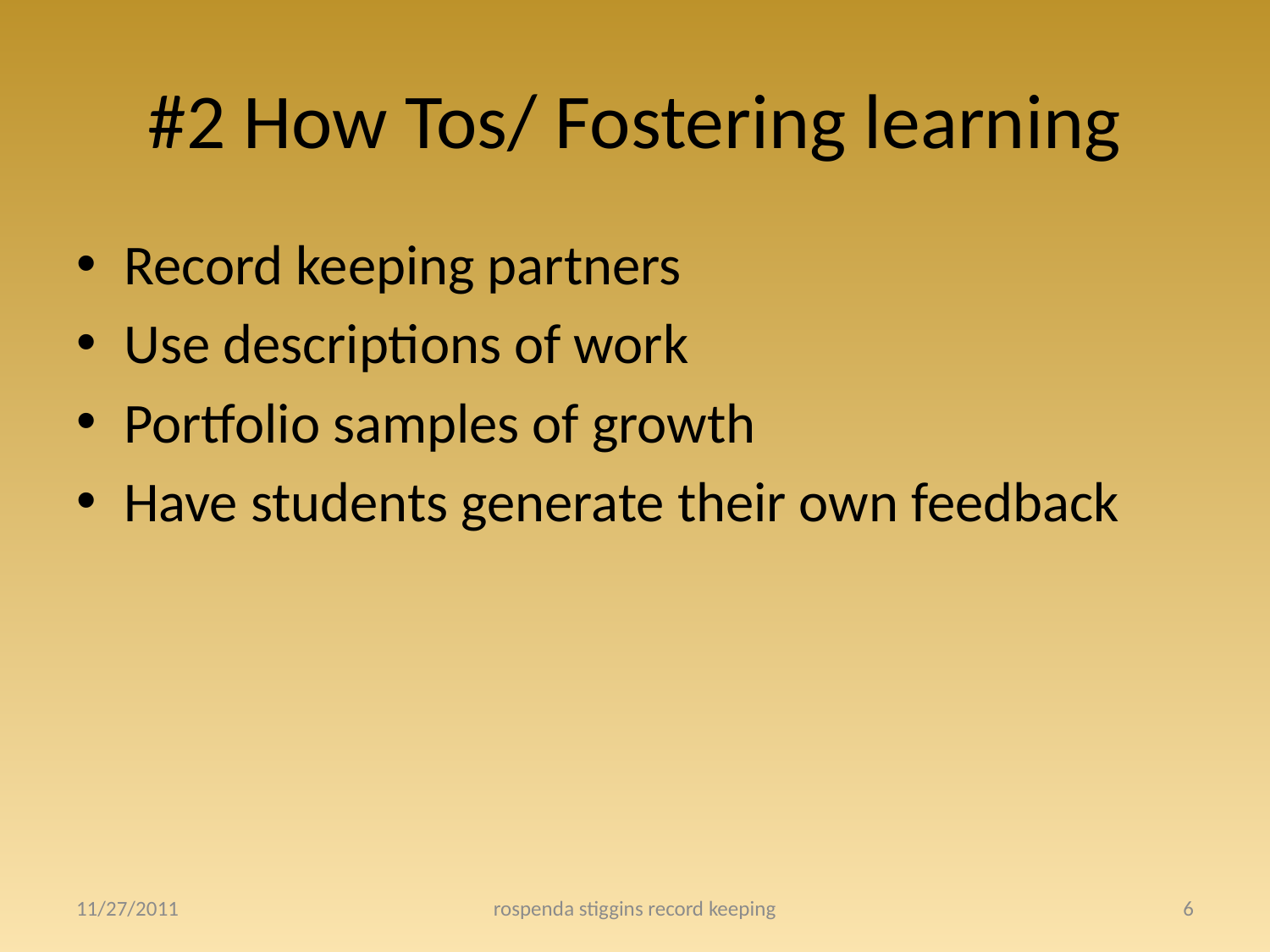

# #2 How Tos/ Fostering learning
Record keeping partners
Use descriptions of work
Portfolio samples of growth
Have students generate their own feedback

11/27/2011
rospenda stiggins record keeping
6